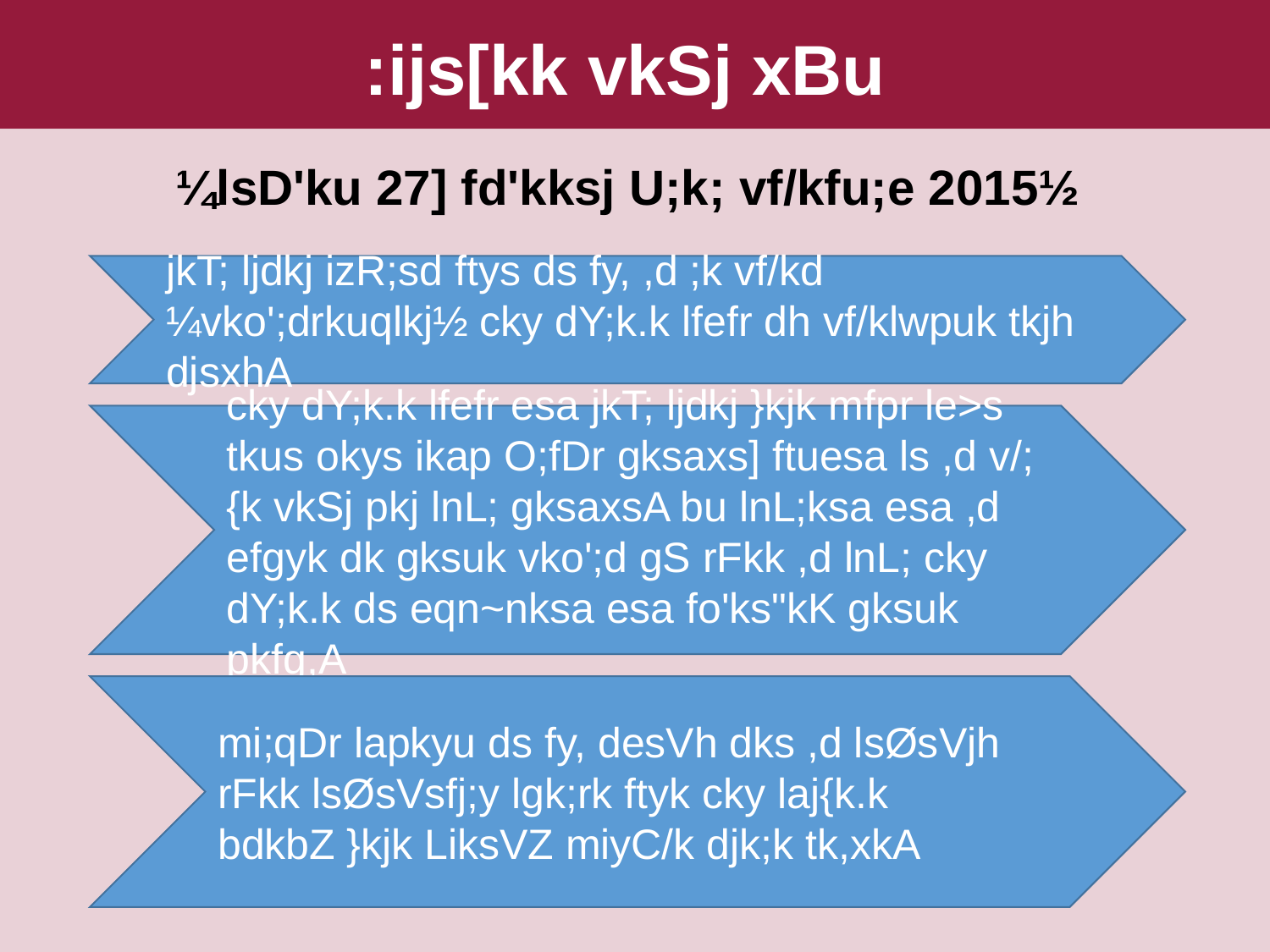

:ijs[kk vkSj xBu
¼lsD'ku 27] fd'kksj U;k; vf/kfu;e 2015½
jkT; ljdkj izR;sd ftys ds fy, ,d ;k vf/kd ¼vko';drkuqlkj½ cky dY;k.k lfefr dh vf/klwpuk tkjh djsxhA
cky dY;k.k lfefr esa jkT; ljdkj }kjk mfpr le>s tkus okys ikap O;fDr gksaxs] ftuesa ls ,d v/;{k vkSj pkj lnL; gksaxsA bu lnL;ksa esa ,d efgyk dk gksuk vko';d gS rFkk ,d lnL; cky dY;k.k ds eqn~nksa esa fo'ks"kK gksuk pkfg,A
mi;qDr lapkyu ds fy, desVh dks ,d lsØsVjh rFkk lsØsVsfj;y lgk;rk ftyk cky laj{k.k bdkbZ }kjk LiksVZ miyC/k djk;k tk,xkA